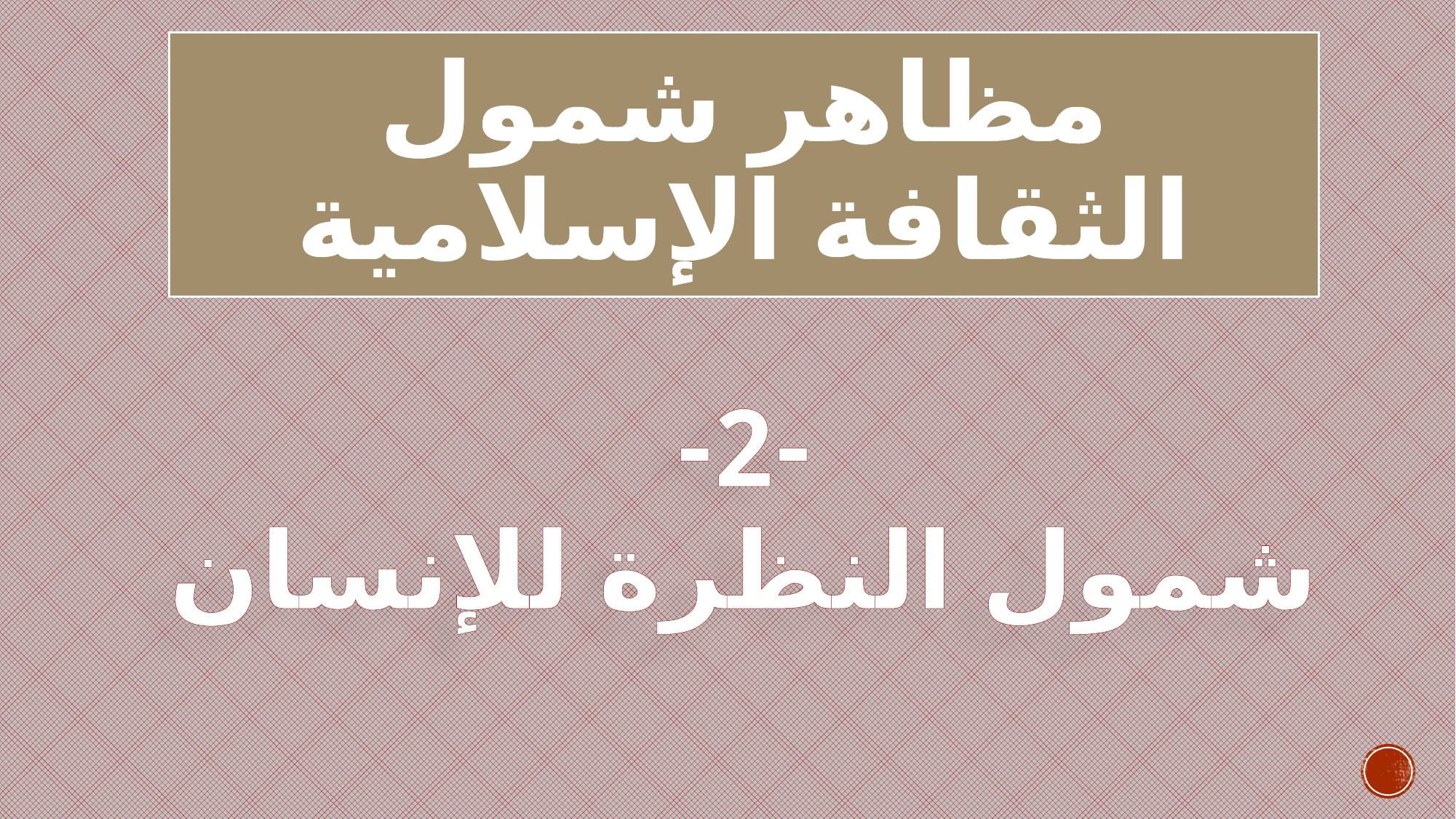

# مظاهر شمول الثقافة الإسلامية

-2-
شمول النظرة للإنسان